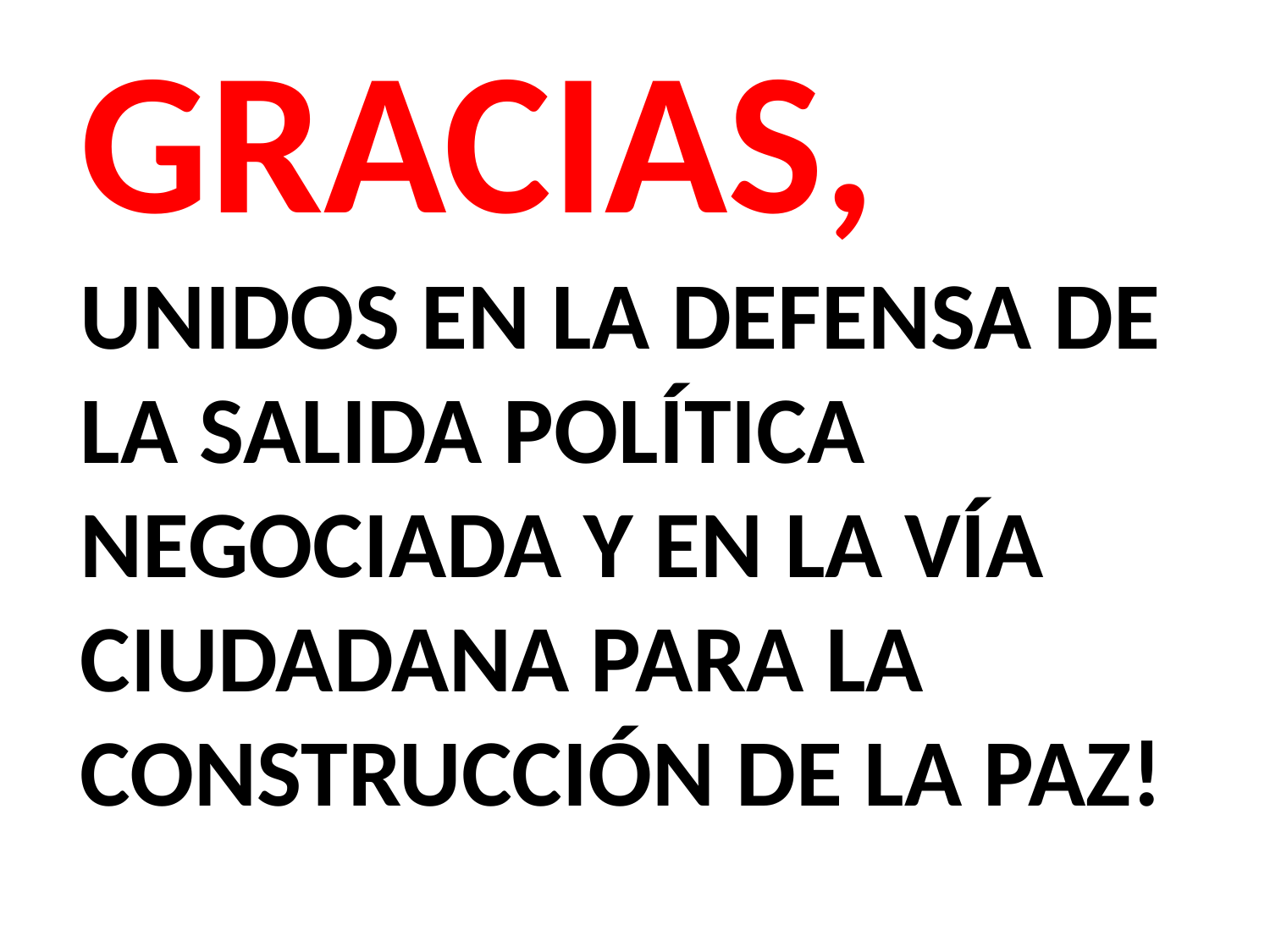

GRACIAS,
UNIDOS EN LA DEFENSA DE LA SALIDA POLÍTICA NEGOCIADA Y EN LA VÍA CIUDADANA PARA LA CONSTRUCCIÓN DE LA PAZ!